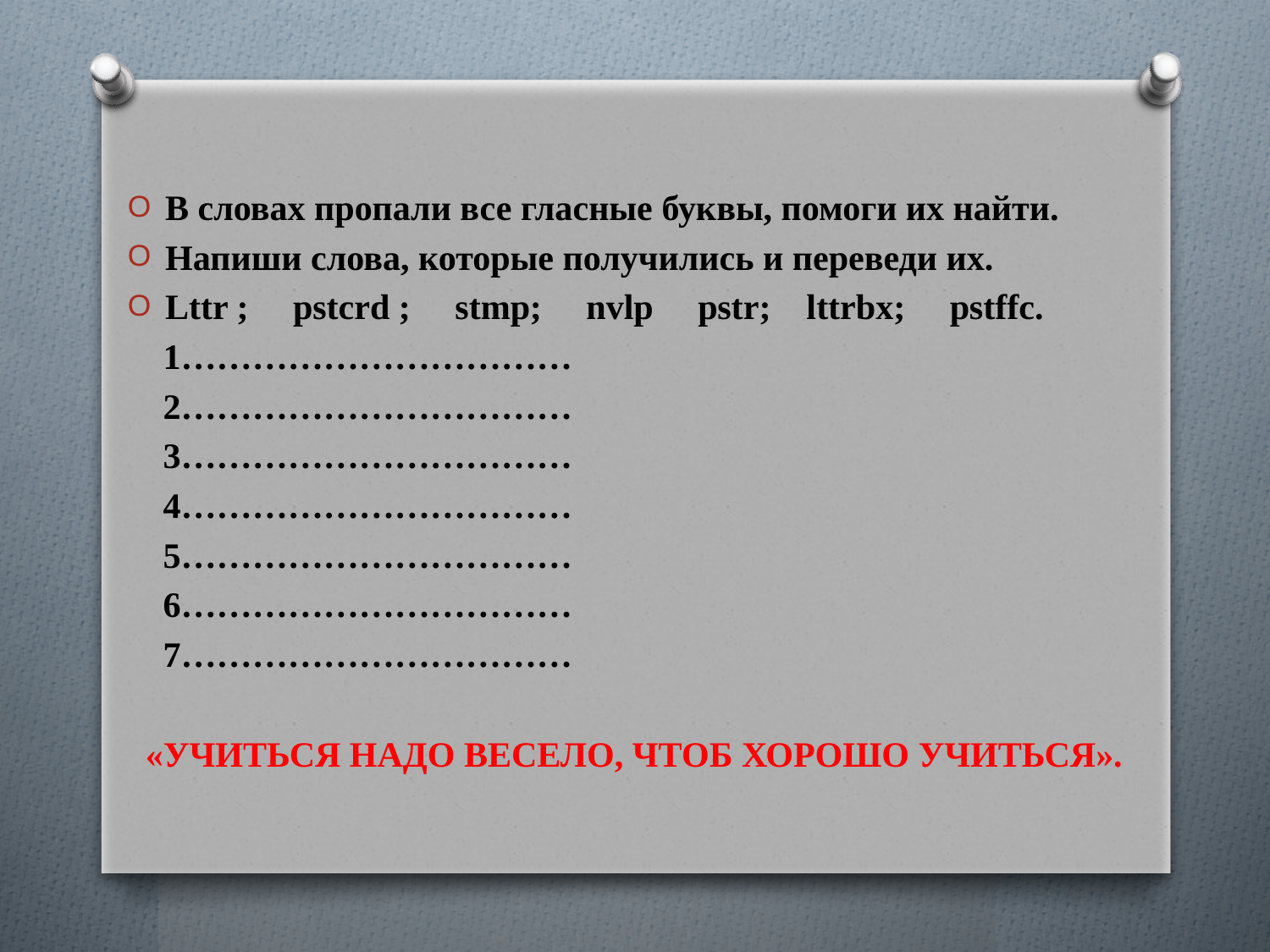

В словах пропали все гласные буквы, помоги их найти.
Напиши слова, которые получились и переведи их.
Lttr ;     pstcrd ;     stmp;     nvlp     pstr;    lttrbx;     pstffc.
    1……………………………
    2……………………………
    3……………………………
    4……………………………
    5……………………………
    6……………………………
    7……………………………

  «УЧИТЬСЯ НАДО ВЕСЕЛО, ЧТОБ ХОРОШО УЧИТЬСЯ».